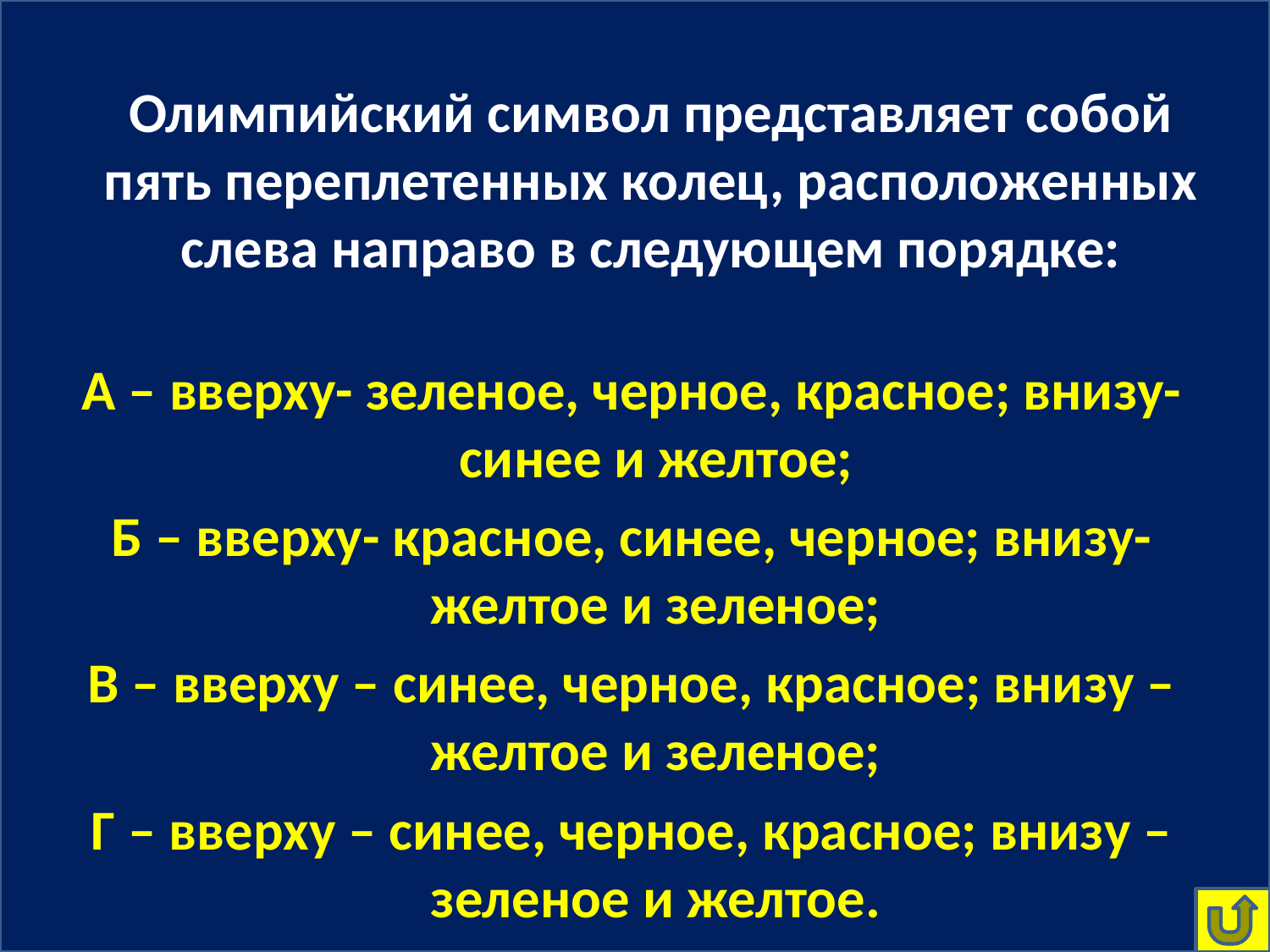

# Олимпийский символ представляет собой пять переплетенных колец, расположенных слева направо в следующем порядке:
А – вверху- зеленое, черное, красное; внизу- синее и желтое;
Б – вверху- красное, синее, черное; внизу- желтое и зеленое;
В – вверху – синее, черное, красное; внизу – желтое и зеленое;
Г – вверху – синее, черное, красное; внизу – зеленое и желтое.